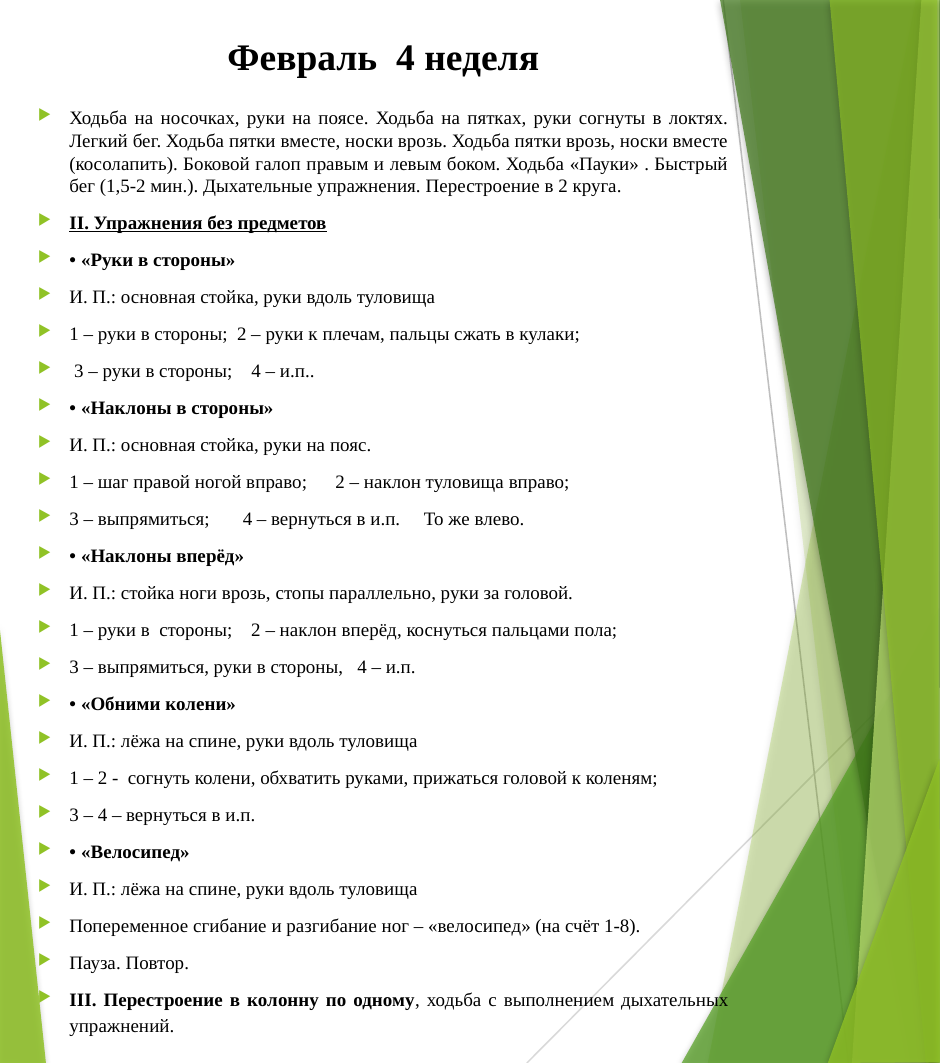

# Февраль  4 неделя
Ходьба на носочках, руки на поясе. Ходьба на пятках, руки согнуты в локтях. Легкий бег. Ходьба пятки вместе, носки врозь. Ходьба пятки врозь, носки вместе (косолапить). Боковой галоп правым и левым боком. Ходьба «Пауки» . Быстрый бег (1,5-2 мин.). Дыхательные упражнения. Перестроение в 2 круга.
II. Упражнения без предметов
• «Руки в стороны»
И. П.: основная стойка, руки вдоль туловища
1 – руки в стороны;  2 – руки к плечам, пальцы сжать в кулаки;
 3 – руки в стороны;    4 – и.п..
• «Наклоны в стороны»
И. П.: основная стойка, руки на пояс.
1 – шаг правой ногой вправо;      2 – наклон туловища вправо;
3 – выпрямиться;       4 – вернуться в и.п.     То же влево.
• «Наклоны вперёд»
И. П.: стойка ноги врозь, стопы параллельно, руки за головой.
1 – руки в  стороны;    2 – наклон вперёд, коснуться пальцами пола;
3 – выпрямиться, руки в стороны,   4 – и.п.
• «Обними колени»
И. П.: лёжа на спине, руки вдоль туловища
1 – 2 -  согнуть колени, обхватить руками, прижаться головой к коленям;
3 – 4 – вернуться в и.п.
• «Велосипед»
И. П.: лёжа на спине, руки вдоль туловища
Попеременное сгибание и разгибание ног – «велосипед» (на счёт 1-8).
Пауза. Повтор.
III. Перестроение в колонну по одному, ходьба с выполнением дыхательных упражнений.